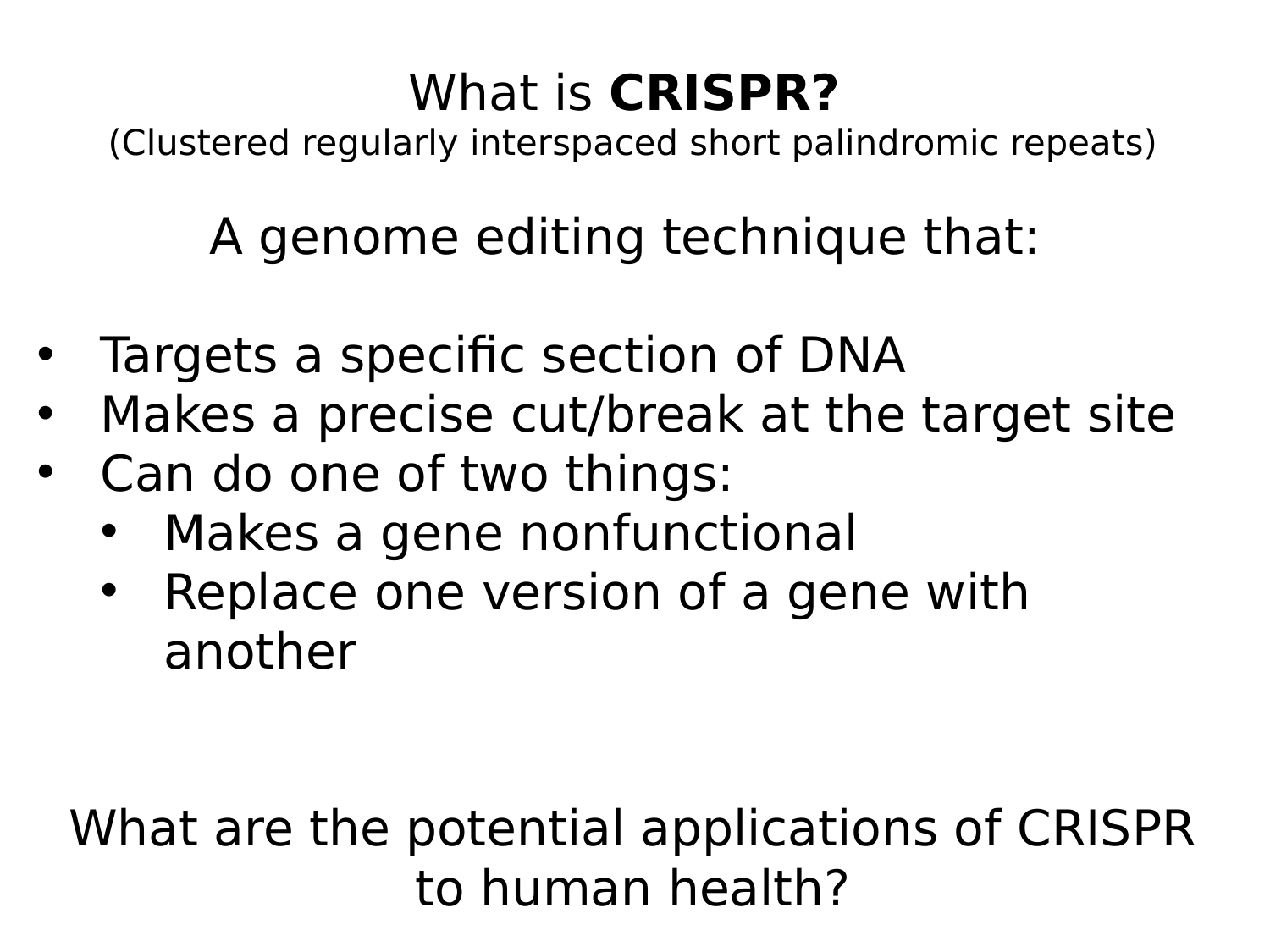

What is CRISPR?
(Clustered regularly interspaced short palindromic repeats)

A genome editing technique that:

Targets a specific section of DNA
Makes a precise cut/break at the target site
Can do one of two things:
Makes a gene nonfunctional
Replace one version of a gene with another

What are the potential applications of CRISPR to human health?